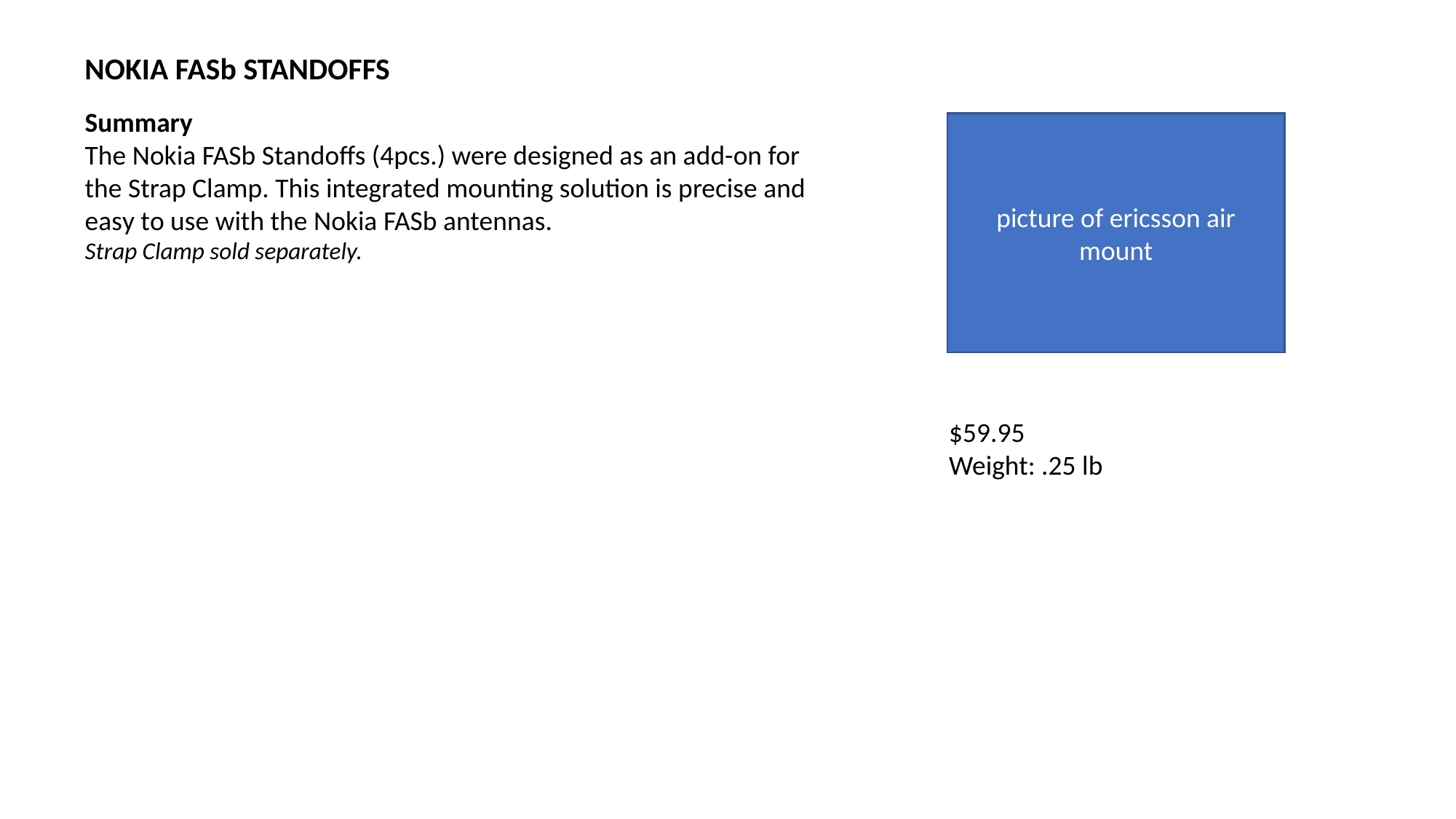

NOKIA FASb STANDOFFS
Summary
The Nokia FASb Standoffs (4pcs.) were designed as an add-on for the Strap Clamp. This integrated mounting solution is precise and еаѕу tо uѕе with thе Nokia FASb antennas.
Strap Clamp sold separately.
picture of ericsson air mount
$59.95
Weight: .25 lb